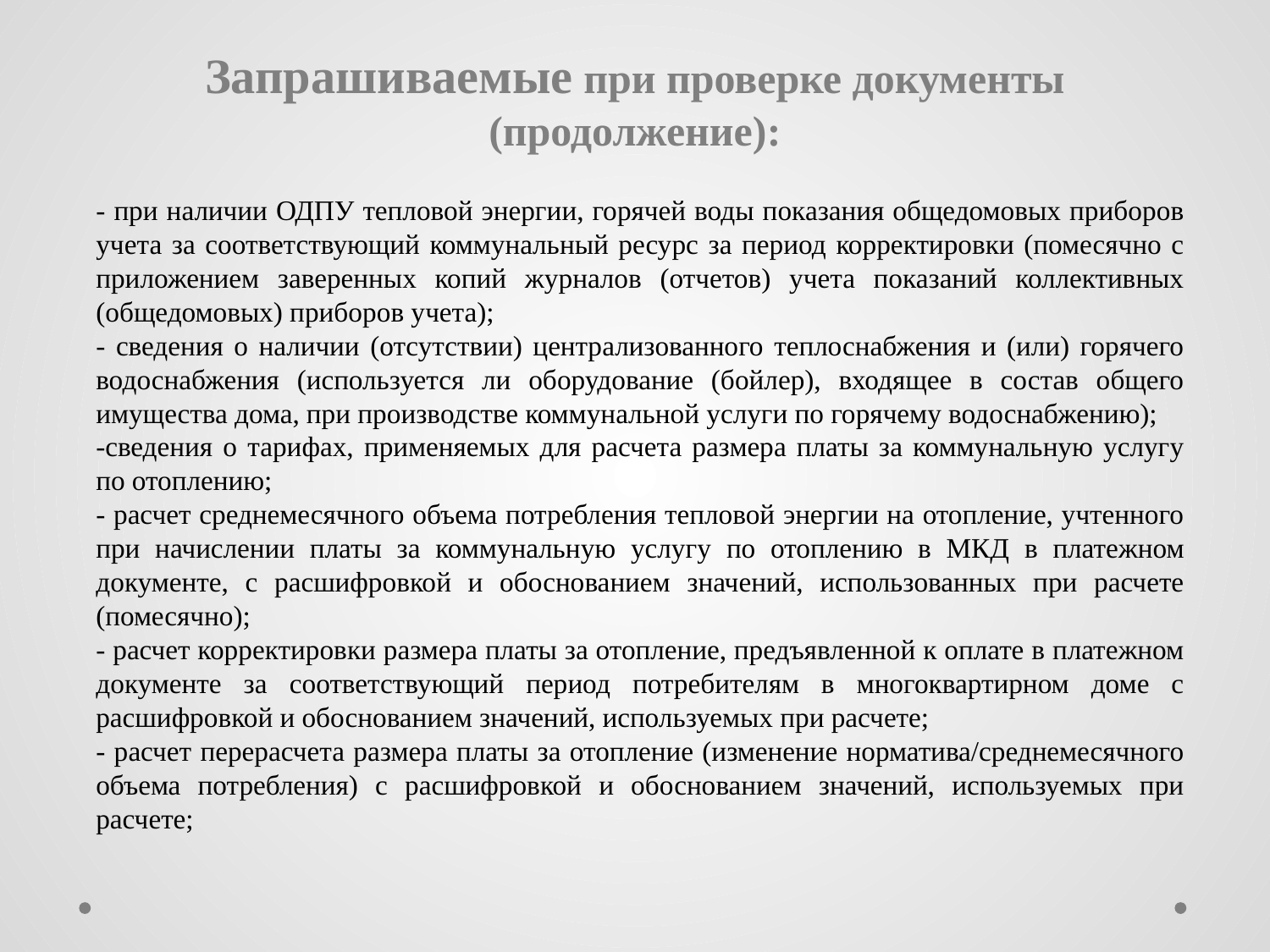

# Запрашиваемые при проверке документы (продолжение):

- при наличии ОДПУ тепловой энергии, горячей воды показания общедомовых приборов учета за соответствующий коммунальный ресурс за период корректировки (помесячно с приложением заверенных копий журналов (отчетов) учета показаний коллективных (общедомовых) приборов учета);
- сведения о наличии (отсутствии) централизованного теплоснабжения и (или) горячего водоснабжения (используется ли оборудование (бойлер), входящее в состав общего имущества дома, при производстве коммунальной услуги по горячему водоснабжению);
-сведения о тарифах, применяемых для расчета размера платы за коммунальную услугу по отоплению;
- расчет среднемесячного объема потребления тепловой энергии на отопление, учтенного при начислении платы за коммунальную услугу по отоплению в МКД в платежном документе, с расшифровкой и обоснованием значений, использованных при расчете (помесячно);
- расчет корректировки размера платы за отопление, предъявленной к оплате в платежном документе за соответствующий период потребителям в многоквартирном доме с расшифровкой и обоснованием значений, используемых при расчете;
- расчет перерасчета размера платы за отопление (изменение норматива/среднемесячного объема потребления) с расшифровкой и обоснованием значений, используемых при расчете;